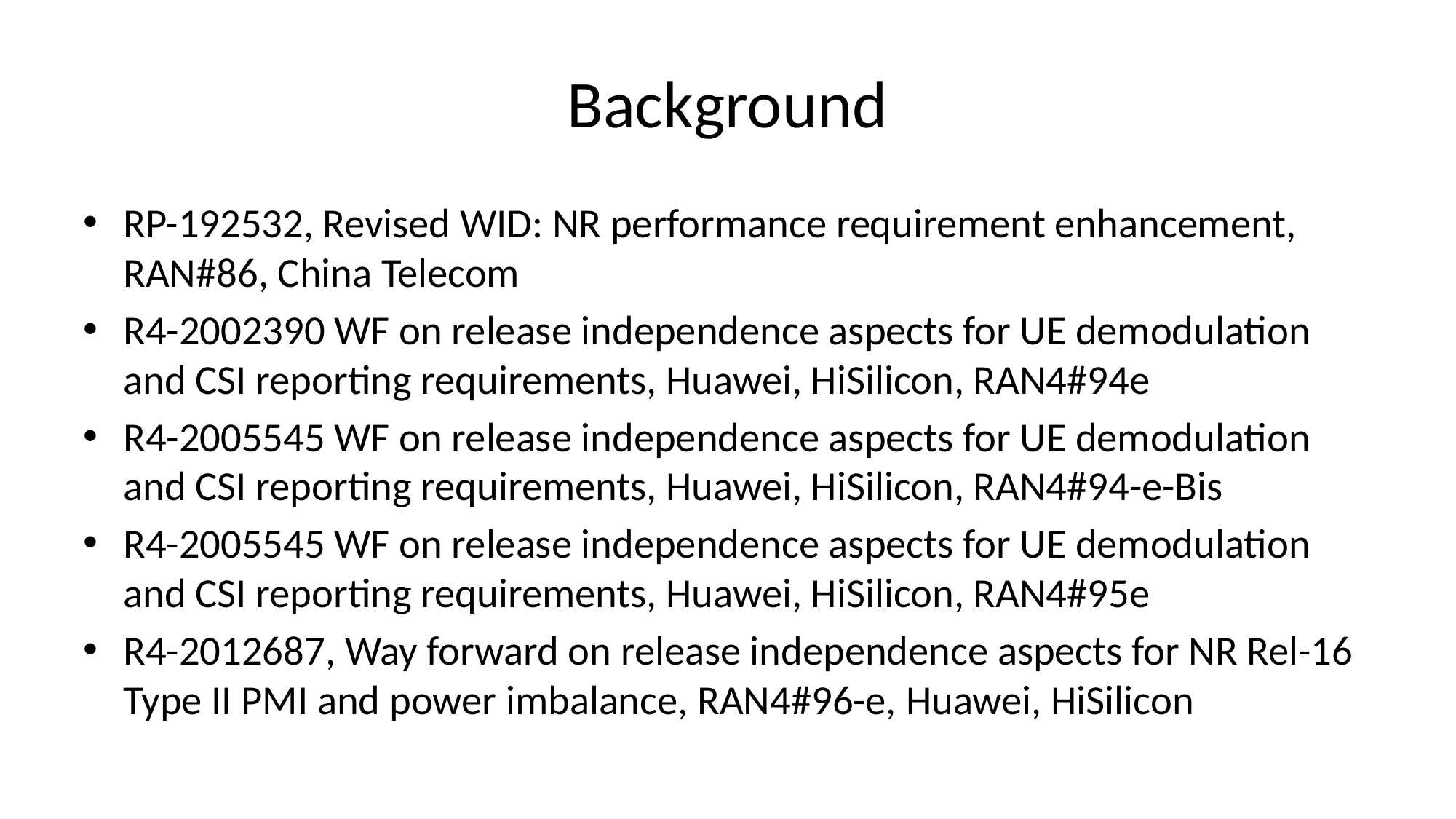

# Background
RP-192532, Revised WID: NR performance requirement enhancement, RAN#86, China Telecom
R4-2002390 WF on release independence aspects for UE demodulation and CSI reporting requirements, Huawei, HiSilicon, RAN4#94e
R4-2005545 WF on release independence aspects for UE demodulation and CSI reporting requirements, Huawei, HiSilicon, RAN4#94-e-Bis
R4-2005545 WF on release independence aspects for UE demodulation and CSI reporting requirements, Huawei, HiSilicon, RAN4#95e
R4-2012687, Way forward on release independence aspects for NR Rel-16 Type II PMI and power imbalance, RAN4#96-e, Huawei, HiSilicon